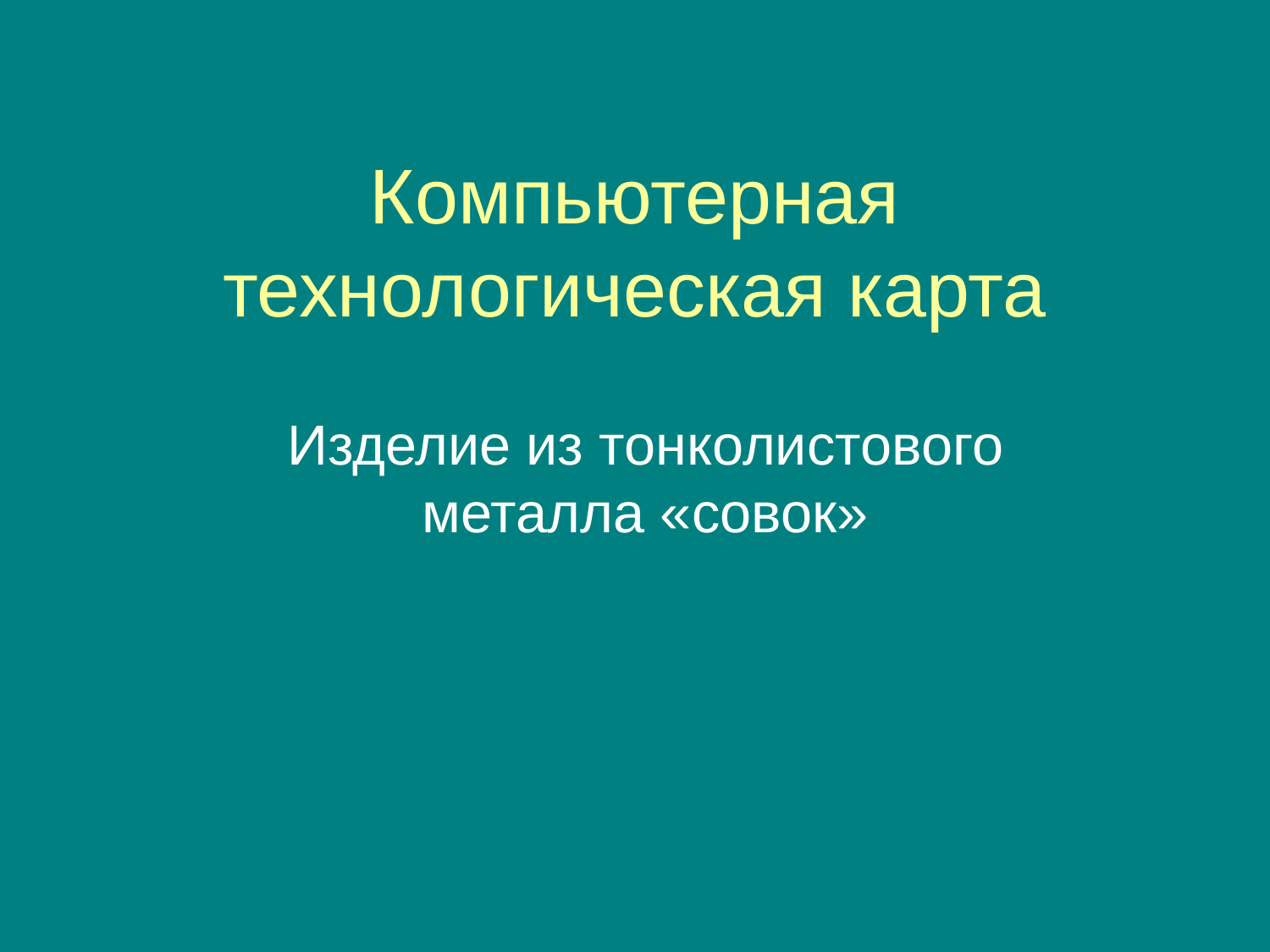

# Компьютерная технологическая карта
Изделие из тонколистового металла «совок»